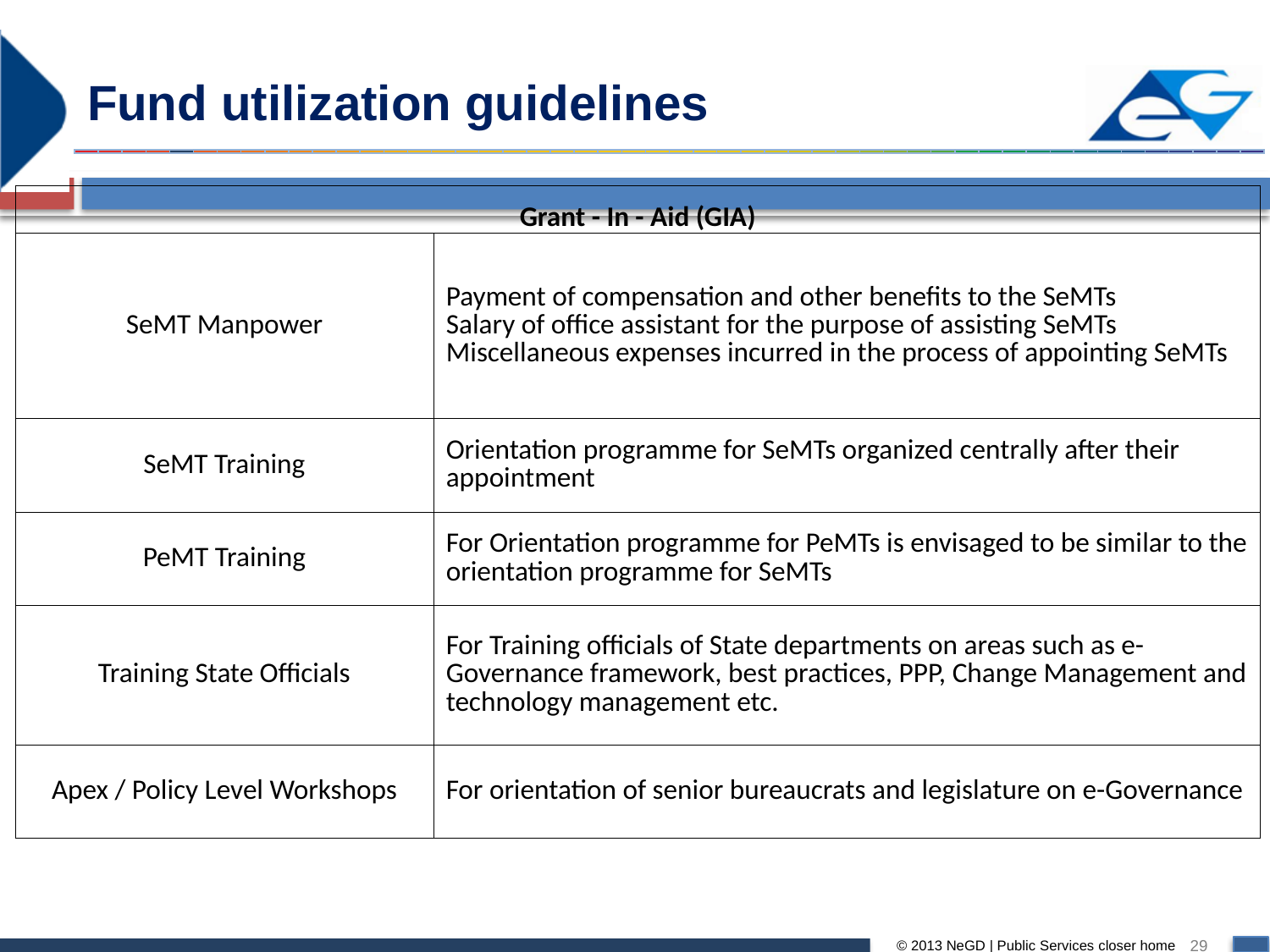

Fund utilization guidelines
| Grant - In - Aid (GIA) |  |
| --- | --- |
| SeMT Manpower | Payment of compensation and other benefits to the SeMTs Salary of office assistant for the purpose of assisting SeMTs Miscellaneous expenses incurred in the process of appointing SeMTs |
| SeMT Training | Orientation programme for SeMTs organized centrally after their appointment |
| PeMT Training | For Orientation programme for PeMTs is envisaged to be similar to the orientation programme for SeMTs |
| Training State Officials | For Training officials of State departments on areas such as e-Governance framework, best practices, PPP, Change Management and technology management etc. |
| Apex / Policy Level Workshops | For orientation of senior bureaucrats and legislature on e-Governance |